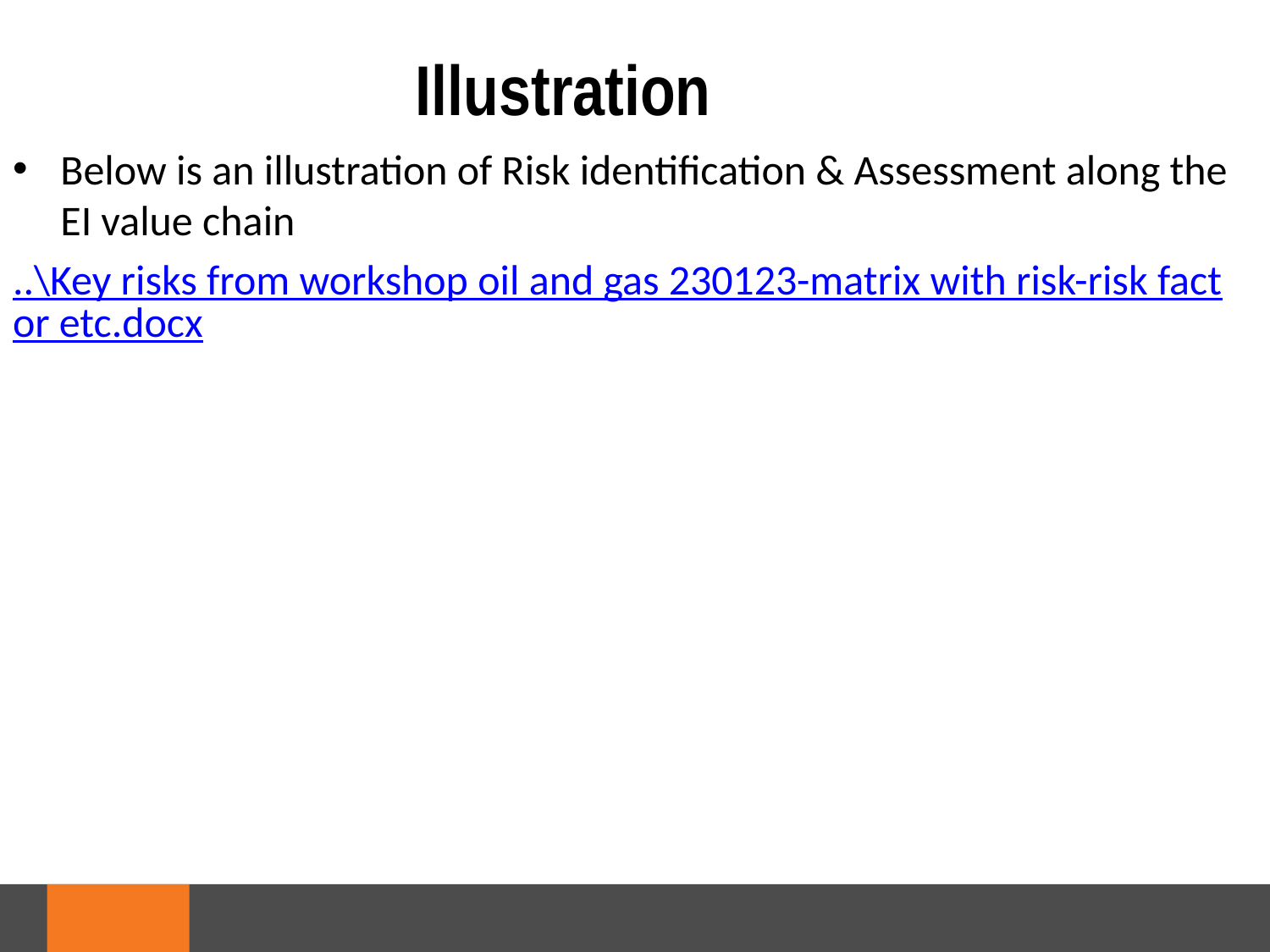

Illustration
Below is an illustration of Risk identification & Assessment along the EI value chain
..\Key risks from workshop oil and gas 230123-matrix with risk-risk factor etc.docx